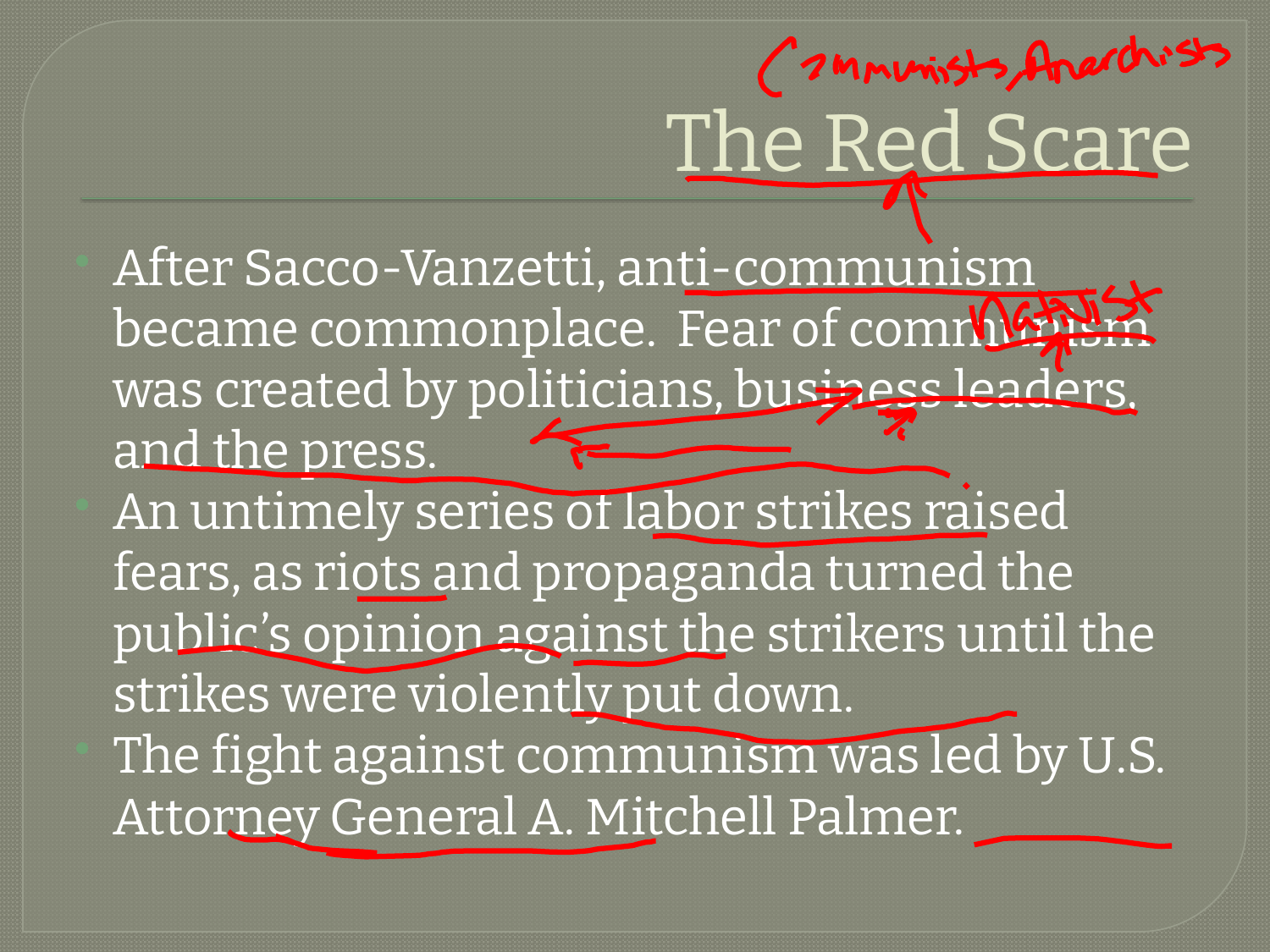

# The Red Scare

After Sacco-Vanzetti, anti-communism became commonplace.  Fear of communism was created by politicians, business leaders, and the press.
An untimely series of labor strikes raised fears, as riots and propaganda turned the public’s opinion against the strikers until the strikes were violently put down.
The fight against communism was led by U.S. Attorney General A. Mitchell Palmer.